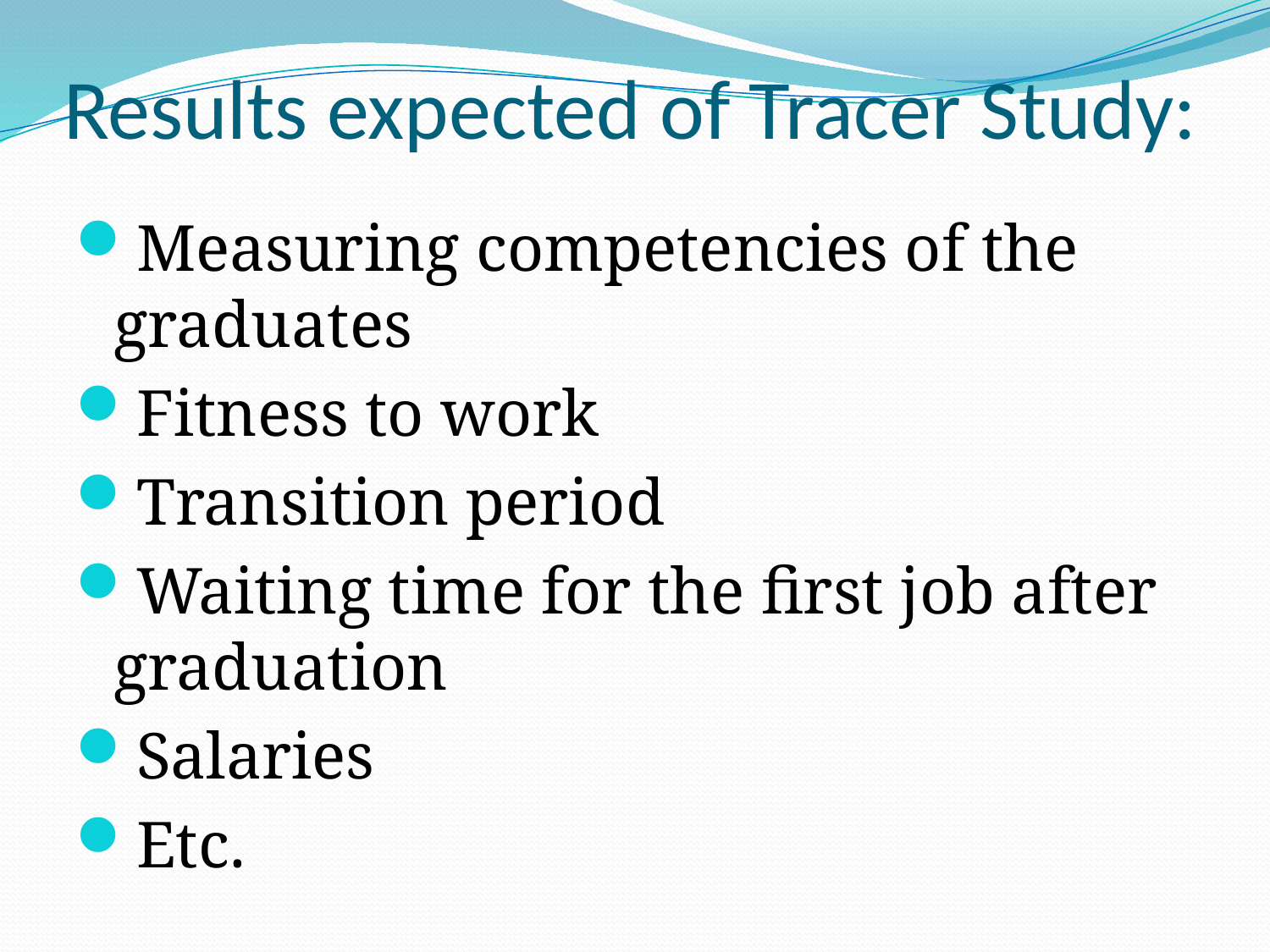

# Results expected of Tracer Study:
Measuring competencies of the graduates
Fitness to work
Transition period
Waiting time for the first job after graduation
Salaries
Etc.